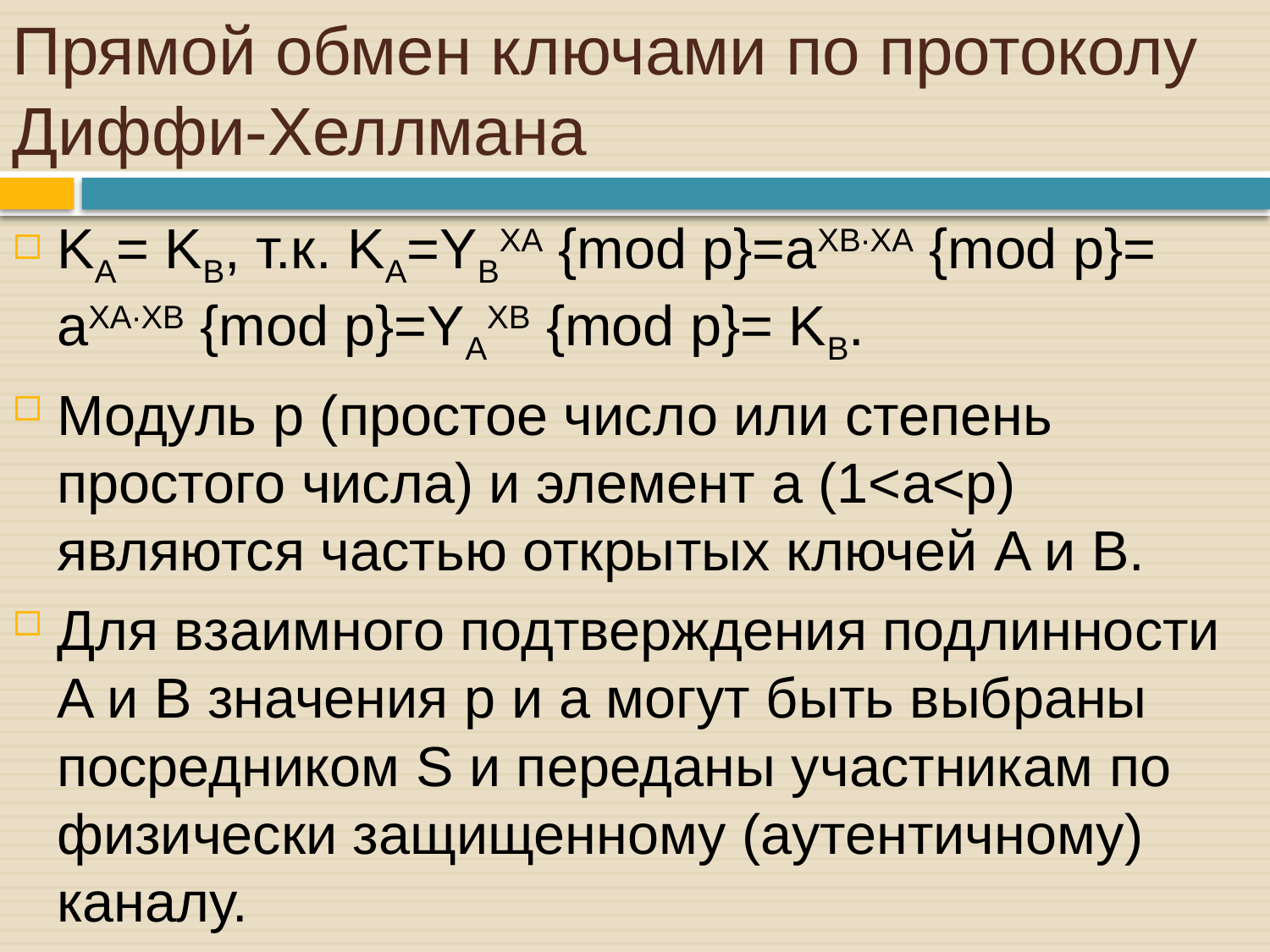

# Прямой обмен ключами по протоколу Диффи-Хеллмана
KA= KB, т.к. KA=YBXA {mod p}=aXB∙XA {mod p}= aXA∙XB {mod p}=YAXB {mod p}= KB.
Модуль p (простое число или степень простого числа) и элемент a (1<a<p) являются частью открытых ключей A и B.
Для взаимного подтверждения подлинности A и B значения p и a могут быть выбраны посредником S и переданы участникам по физически защищенному (аутентичному) каналу.